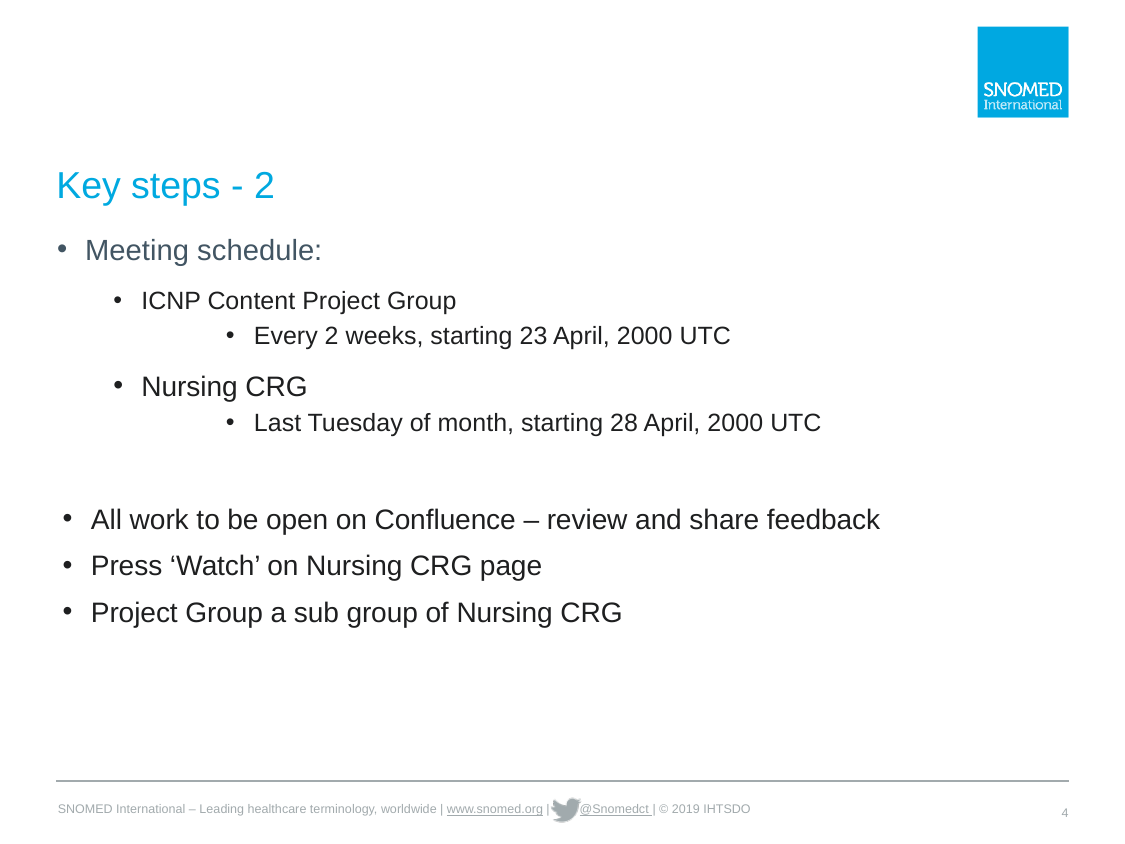

# Key steps - 2
Meeting schedule:
ICNP Content Project Group
Every 2 weeks, starting 23 April, 2000 UTC
Nursing CRG
Last Tuesday of month, starting 28 April, 2000 UTC

All work to be open on Confluence – review and share feedback
Press ‘Watch’ on Nursing CRG page
Project Group a sub group of Nursing CRG
4